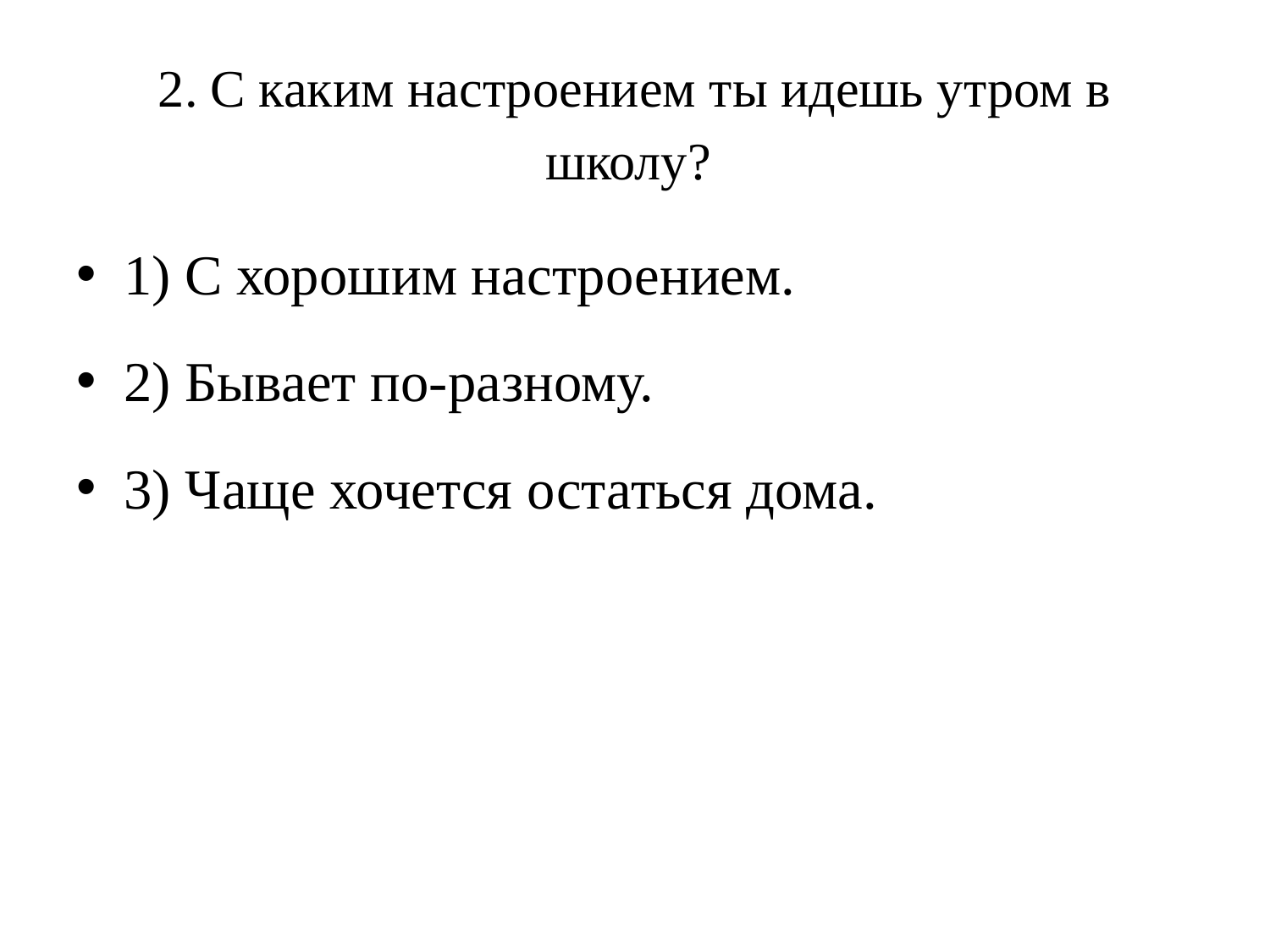

# 2. С каким настроением ты идешь утром в школу?
1) С хорошим настроением.
2) Бывает по-разному.
3) Чаще хочется остаться дома.